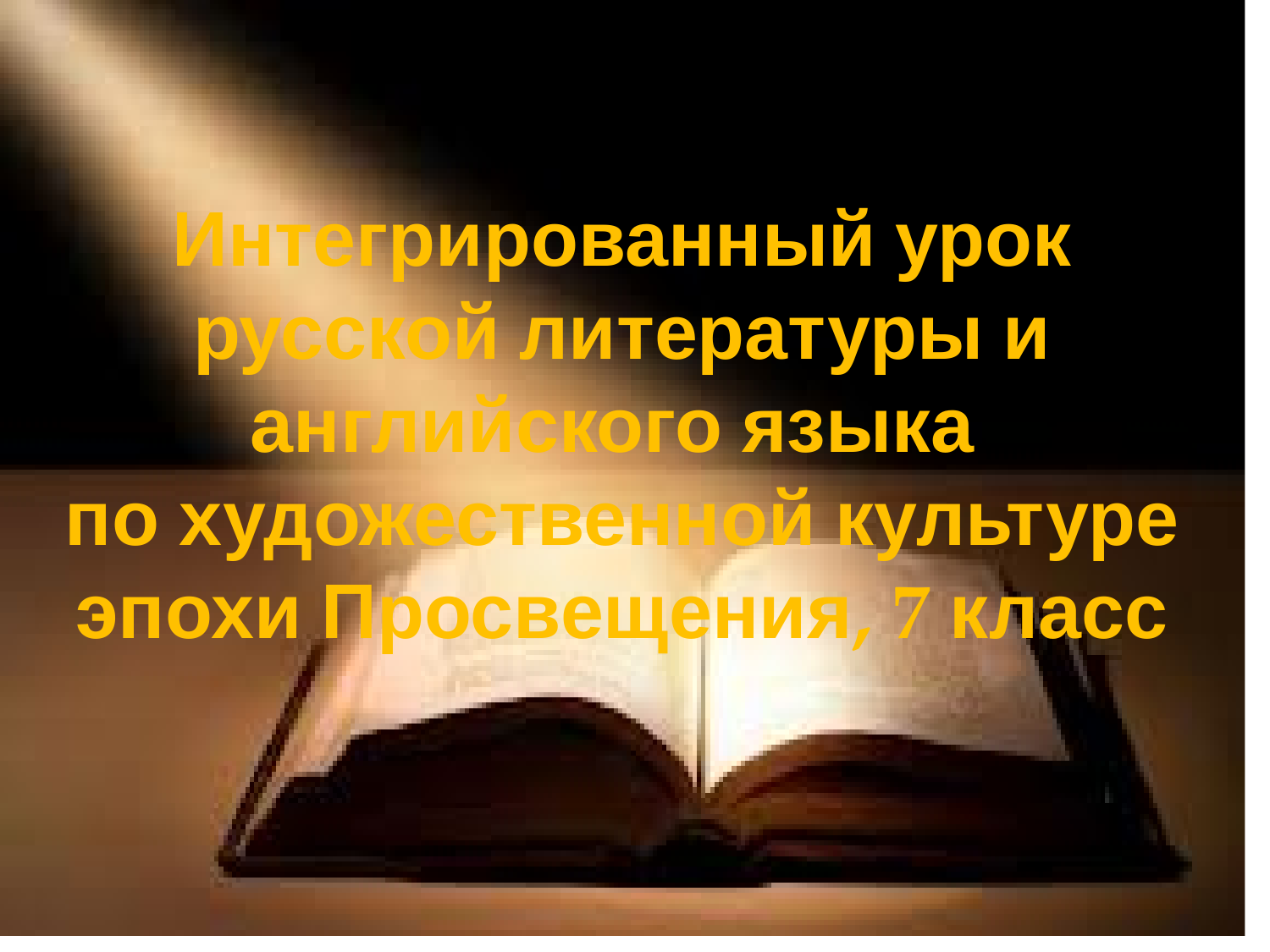

# Интегрированный урок русской литературы и английского языка по художественной культуре эпохи Просвещения, 7 класс